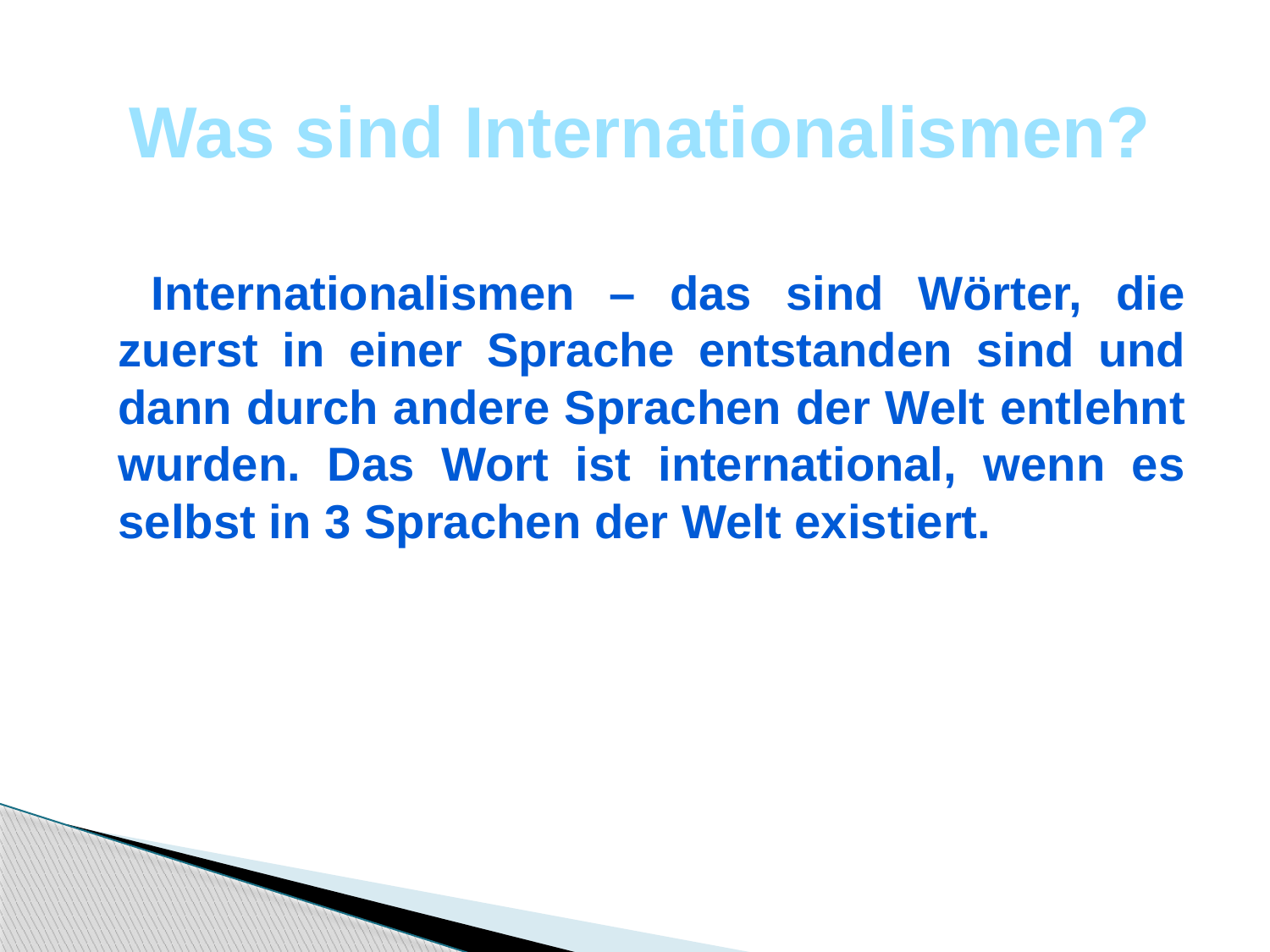

# Was sind Internationalismen?
  Internationalismen – das sind Wörter, die zuerst in einer Sprache entstanden sind und dann durch andere Sprachen der Welt entlehnt wurden. Das Wort ist international, wenn es selbst in 3 Sprachen der Welt existiert.